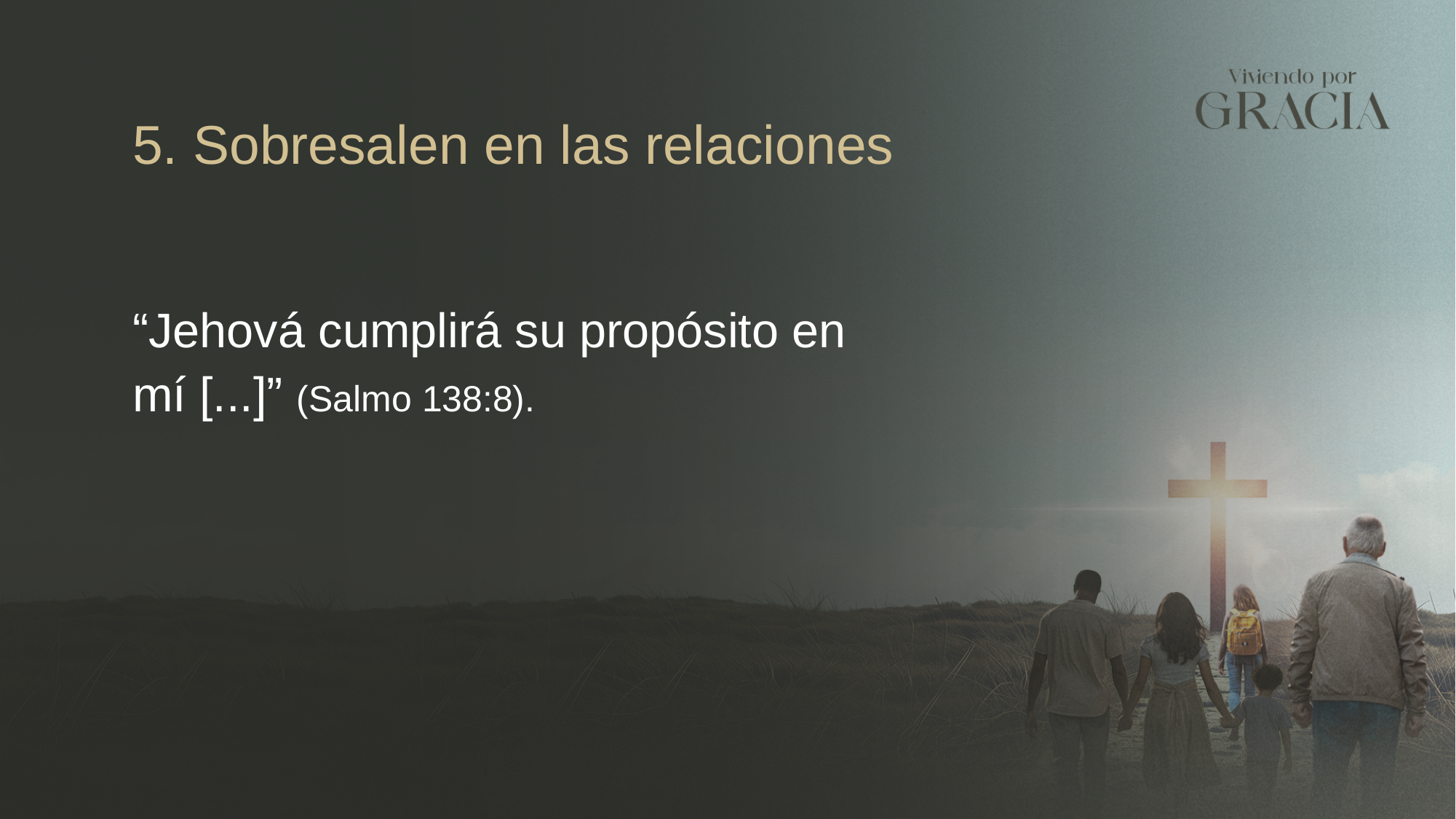

5. Sobresalen en las relaciones
“Jehová cumplirá su propósito en mí [...]” (Salmo 138:8).